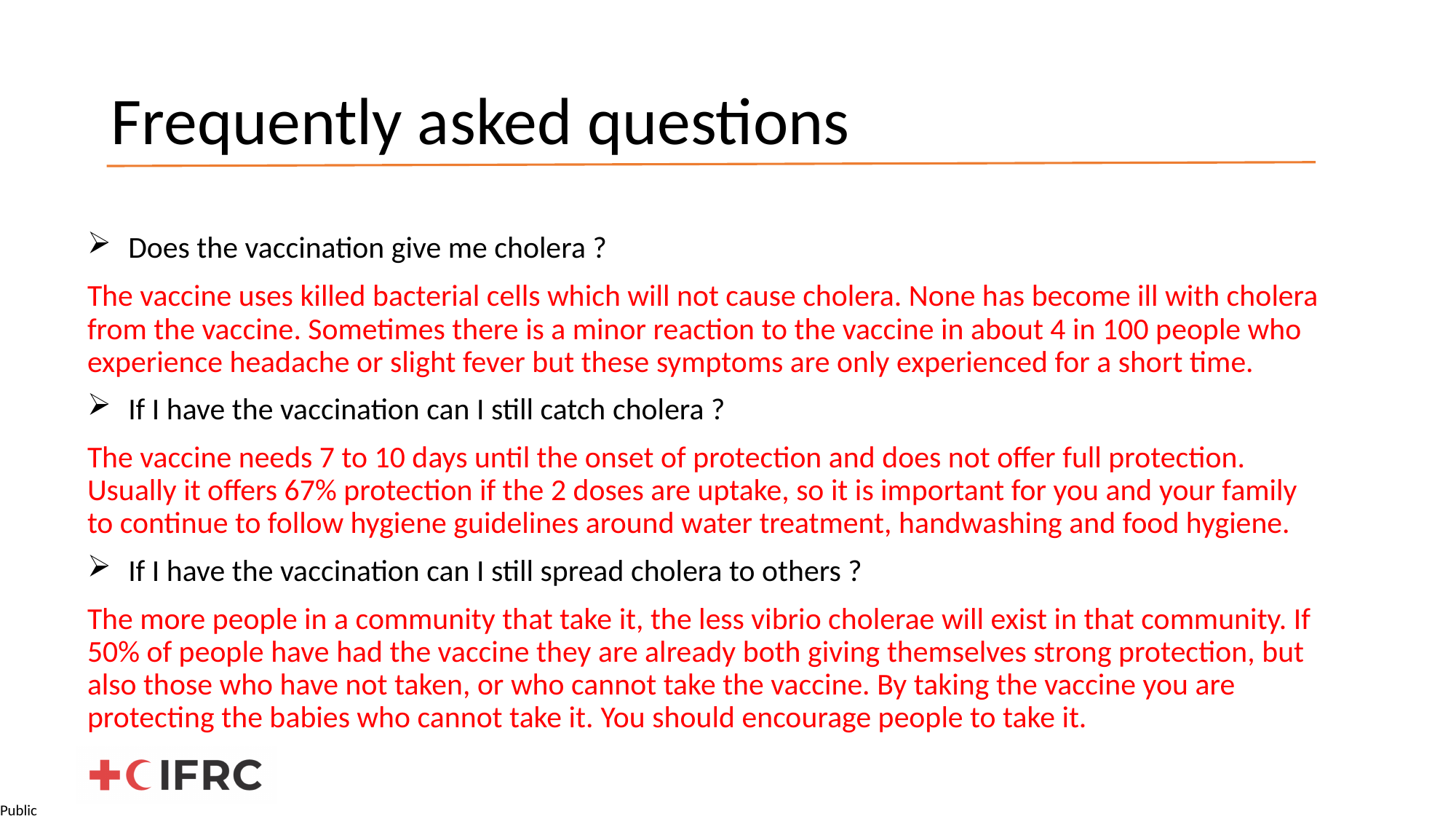

# Frequently asked questions

Does the vaccination give me cholera ?
The vaccine uses killed bacterial cells which will not cause cholera. None has become ill with cholera from the vaccine. Sometimes there is a minor reaction to the vaccine in about 4 in 100 people who experience headache or slight fever but these symptoms are only experienced for a short time.
If I have the vaccination can I still catch cholera ?
The vaccine needs 7 to 10 days until the onset of protection and does not offer full protection. Usually it offers 67% protection if the 2 doses are uptake, so it is important for you and your family to continue to follow hygiene guidelines around water treatment, handwashing and food hygiene.
If I have the vaccination can I still spread cholera to others ?
The more people in a community that take it, the less vibrio cholerae will exist in that community. If 50% of people have had the vaccine they are already both giving themselves strong protection, but also those who have not taken, or who cannot take the vaccine. By taking the vaccine you are protecting the babies who cannot take it. You should encourage people to take it.